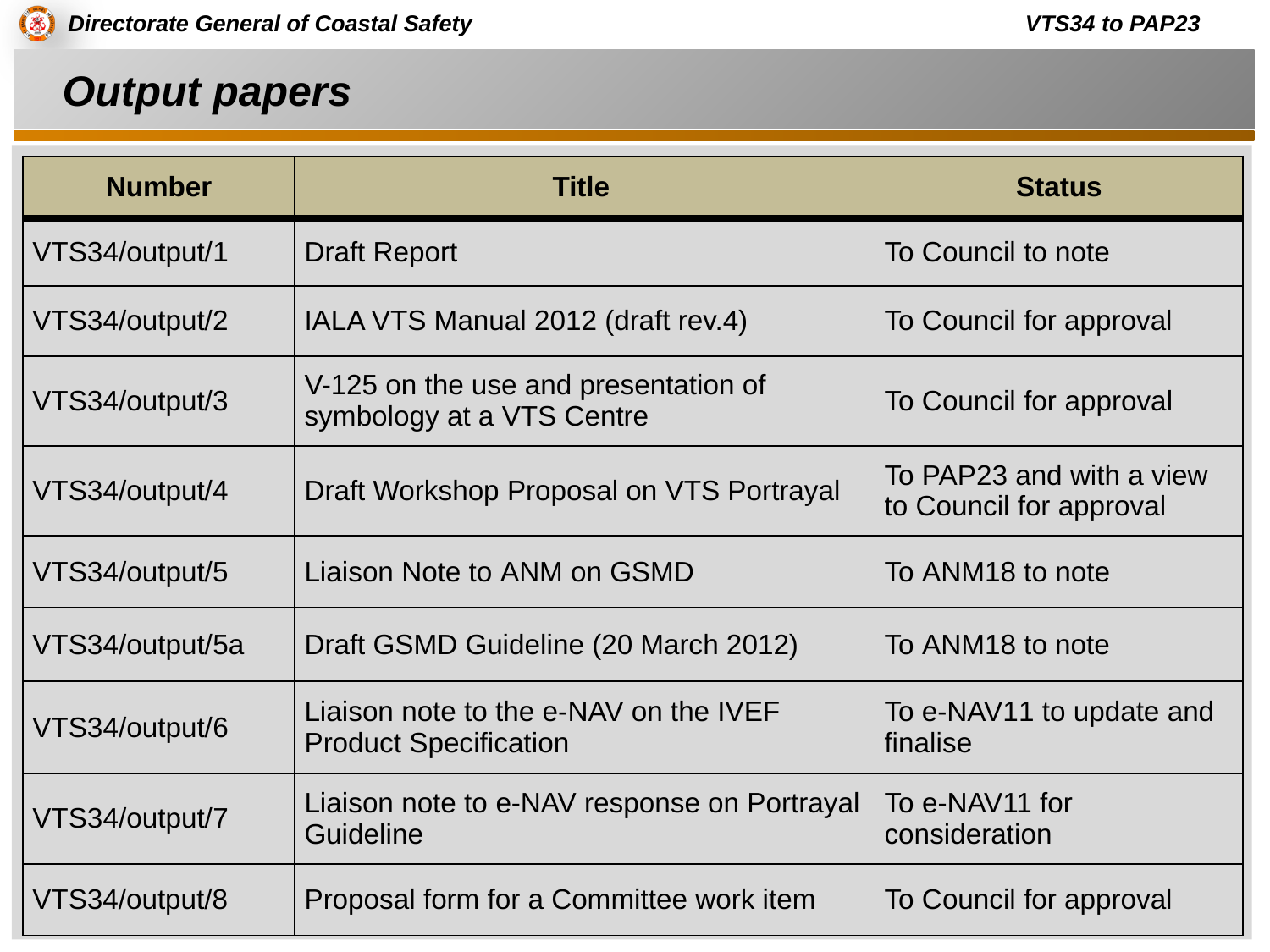

# Output papers
| Number | Title | Status |
| --- | --- | --- |
| VTS34/output/1 | Draft Report | To Council to note |
| VTS34/output/2 | IALA VTS Manual 2012 (draft rev.4) | To Council for approval |
| VTS34/output/3 | V-125 on the use and presentation of symbology at a VTS Centre | To Council for approval |
| VTS34/output/4 | Draft Workshop Proposal on VTS Portrayal | To PAP23 and with a view to Council for approval |
| VTS34/output/5 | Liaison Note to ANM on GSMD | To ANM18 to note |
| VTS34/output/5a | Draft GSMD Guideline (20 March 2012) | To ANM18 to note |
| VTS34/output/6 | Liaison note to the e-NAV on the IVEF Product Specification | To e-NAV11 to update and finalise |
| VTS34/output/7 | Liaison note to e-NAV response on Portrayal Guideline | To e-NAV11 for consideration |
| VTS34/output/8 | Proposal form for a Committee work item | To Council for approval |